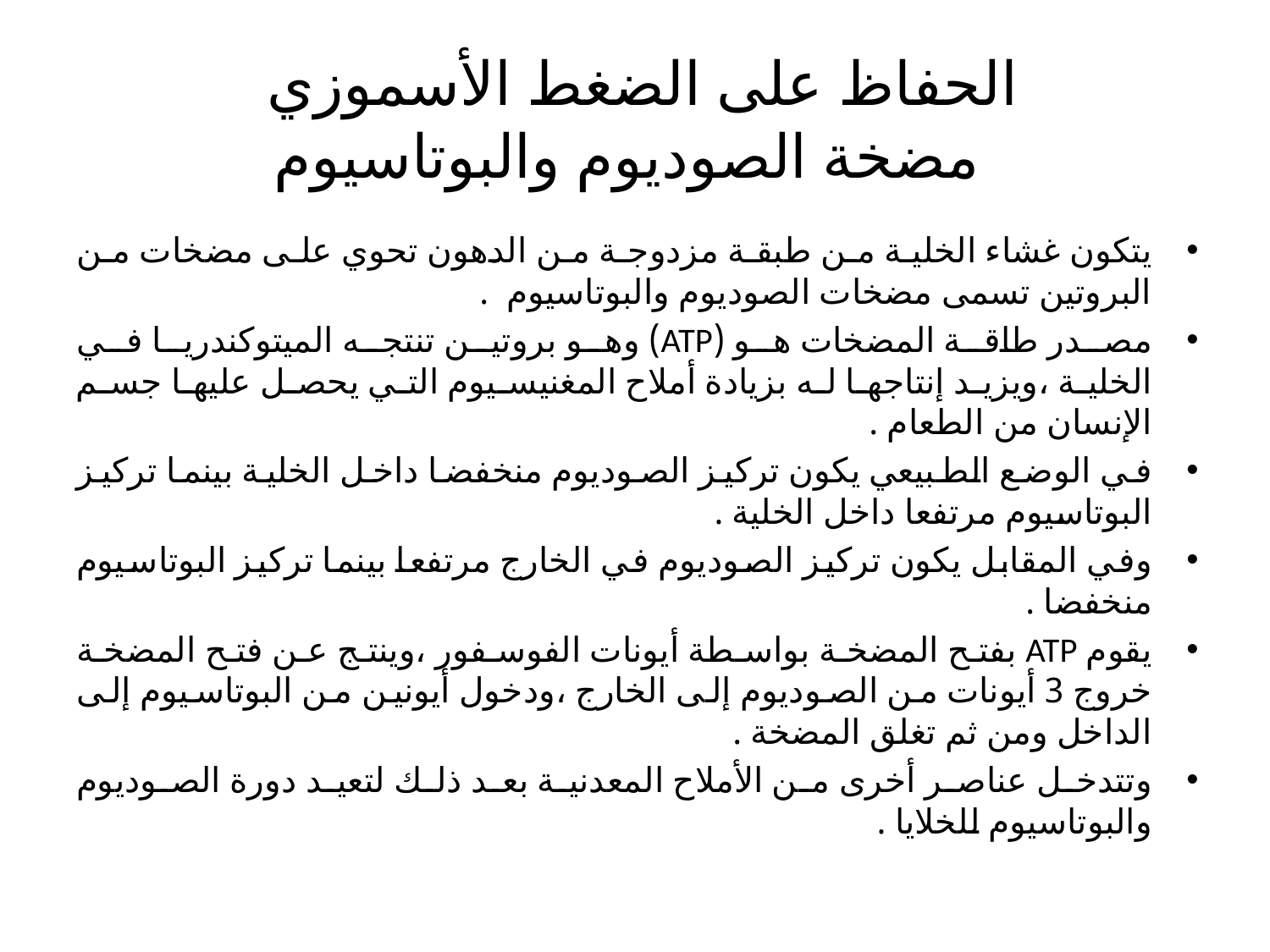

# الحفاظ على الضغط الأسموزي مضخة الصوديوم والبوتاسيوم
يتكون غشاء الخلية من طبقة مزدوجة من الدهون تحوي على مضخات من البروتين تسمى مضخات الصوديوم والبوتاسيوم  .
مصدر طاقة المضخات هو (ATP) وهو بروتين تنتجه الميتوكندريا في الخلية ،ويزيد إنتاجها له بزيادة أملاح المغنيسيوم التي يحصل عليها جسم الإنسان من الطعام .
في الوضع الطبيعي يكون تركيز الصوديوم منخفضا داخل الخلية بينما تركيز البوتاسيوم مرتفعا داخل الخلية .
وفي المقابل يكون تركيز الصوديوم في الخارج مرتفعا بينما تركيز البوتاسيوم منخفضا .
يقوم ATP بفتح المضخة بواسطة أيونات الفوسفور ،وينتج عن فتح المضخة خروج 3 أيونات من الصوديوم إلى الخارج ،ودخول أيونين من البوتاسيوم إلى الداخل ومن ثم تغلق المضخة .
وتتدخل عناصر أخرى من الأملاح المعدنية بعد ذلك لتعيد دورة الصوديوم والبوتاسيوم للخلايا .